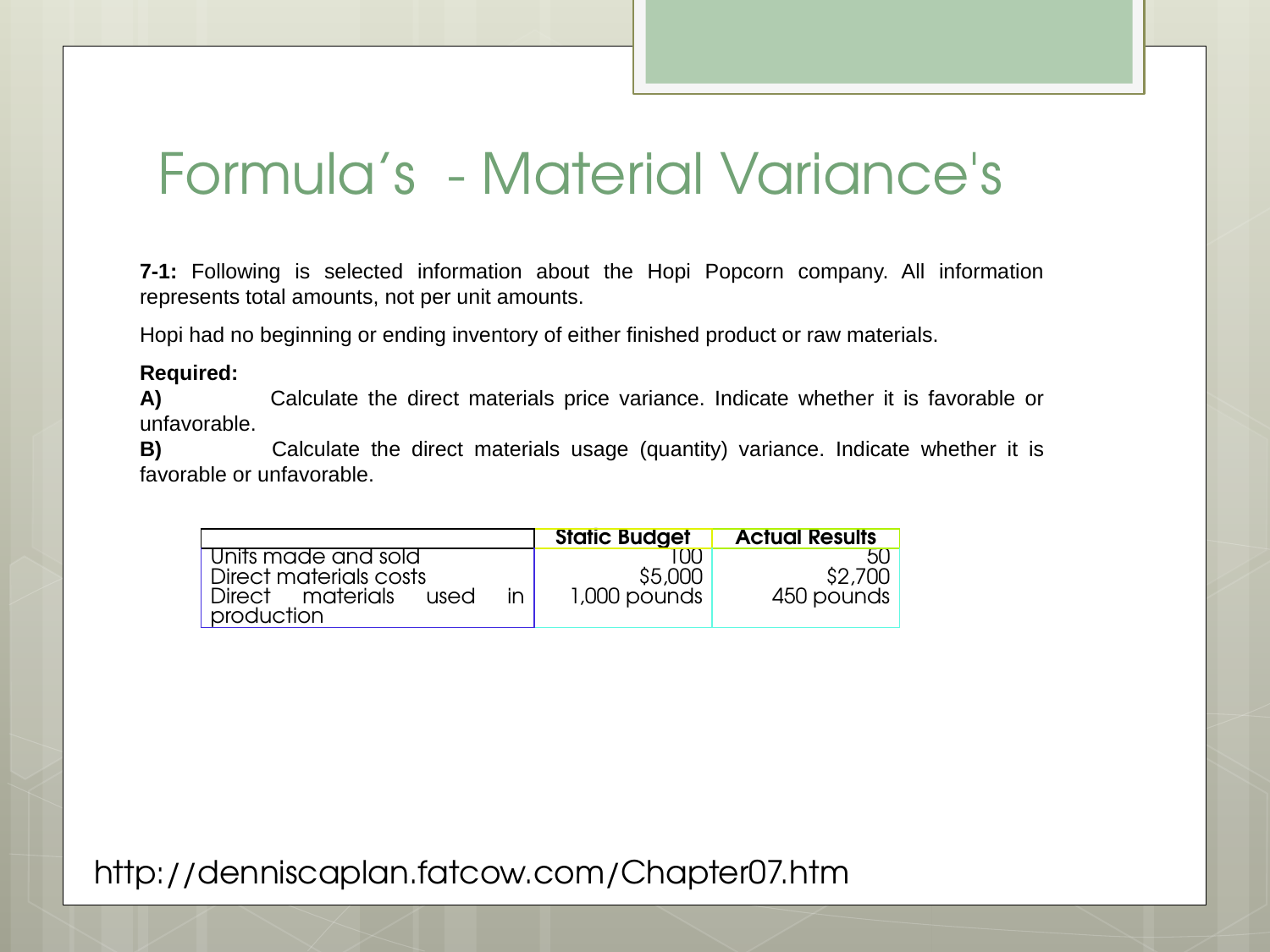

# Formula’s  - Material Variance's
7-1: Following is selected information about the Hopi Popcorn company. All information represents total amounts, not per unit amounts.

Hopi had no beginning or ending inventory of either finished product or raw materials.

Required:
A) 	Calculate the direct materials price variance. Indicate whether it is favorable or unfavorable.
B) 	Calculate the direct materials usage (quantity) variance. Indicate whether it is favorable or unfavorable.
|  | Static Budget | Actual Results |
| --- | --- | --- |
| Units made and sold Direct materials costs Direct materials used in production | 100 $5,000 1,000 pounds | 50 $2,700 450 pounds |
http://denniscaplan.fatcow.com/Chapter07.htm